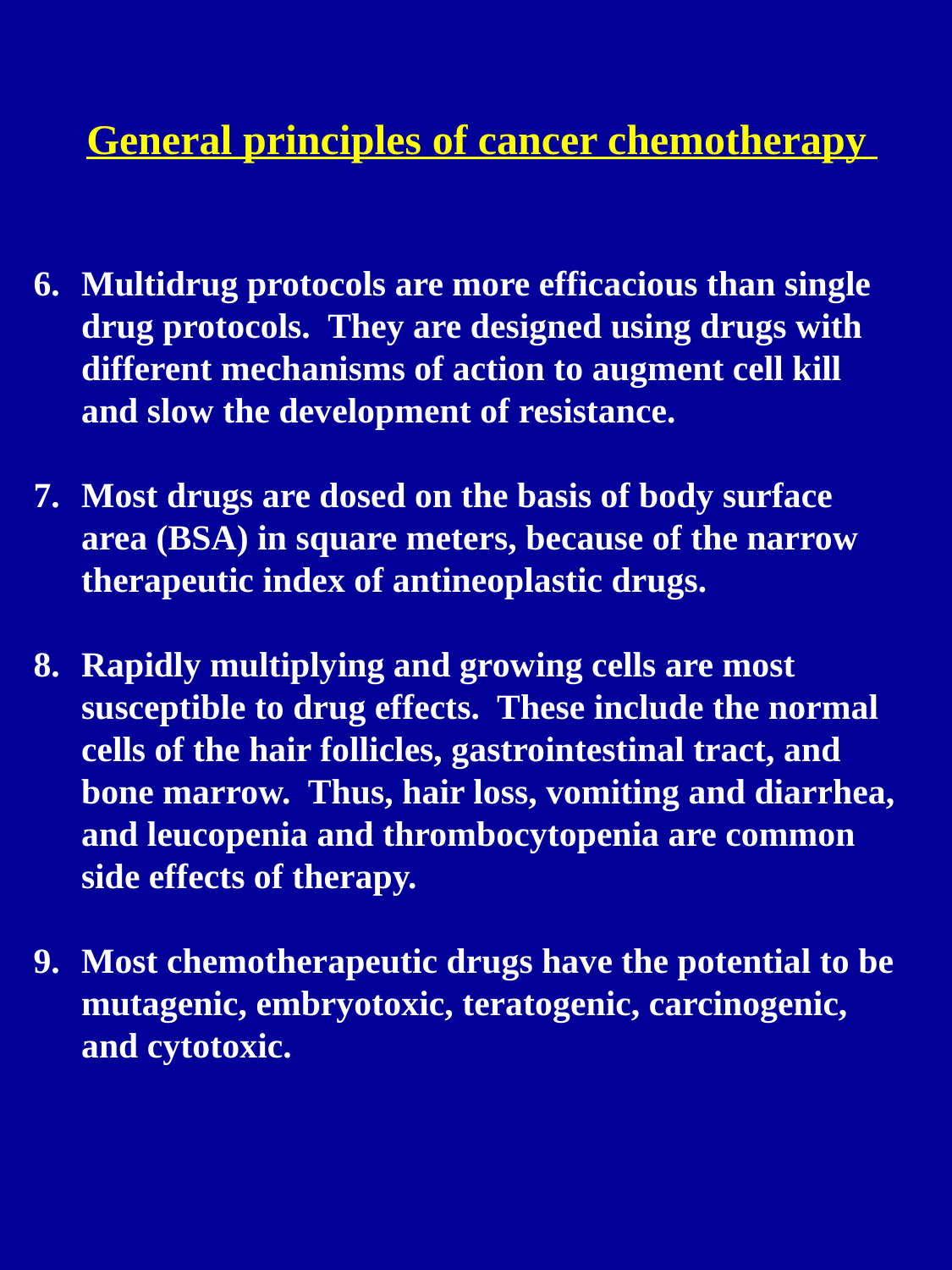

General principles of cancer chemotherapy
Multidrug protocols are more efficacious than single drug protocols.  They are designed using drugs with different mechanisms of action to augment cell kill and slow the development of resistance.

Most drugs are dosed on the basis of body surface area (BSA) in square meters, because of the narrow therapeutic index of antineoplastic drugs.

Rapidly multiplying and growing cells are most susceptible to drug effects.  These include the normal cells of the hair follicles, gastrointestinal tract, and bone marrow.  Thus, hair loss, vomiting and diarrhea, and leucopenia and thrombocytopenia are common side effects of therapy.

Most chemotherapeutic drugs have the potential to be mutagenic, embryotoxic, teratogenic, carcinogenic, and cytotoxic.